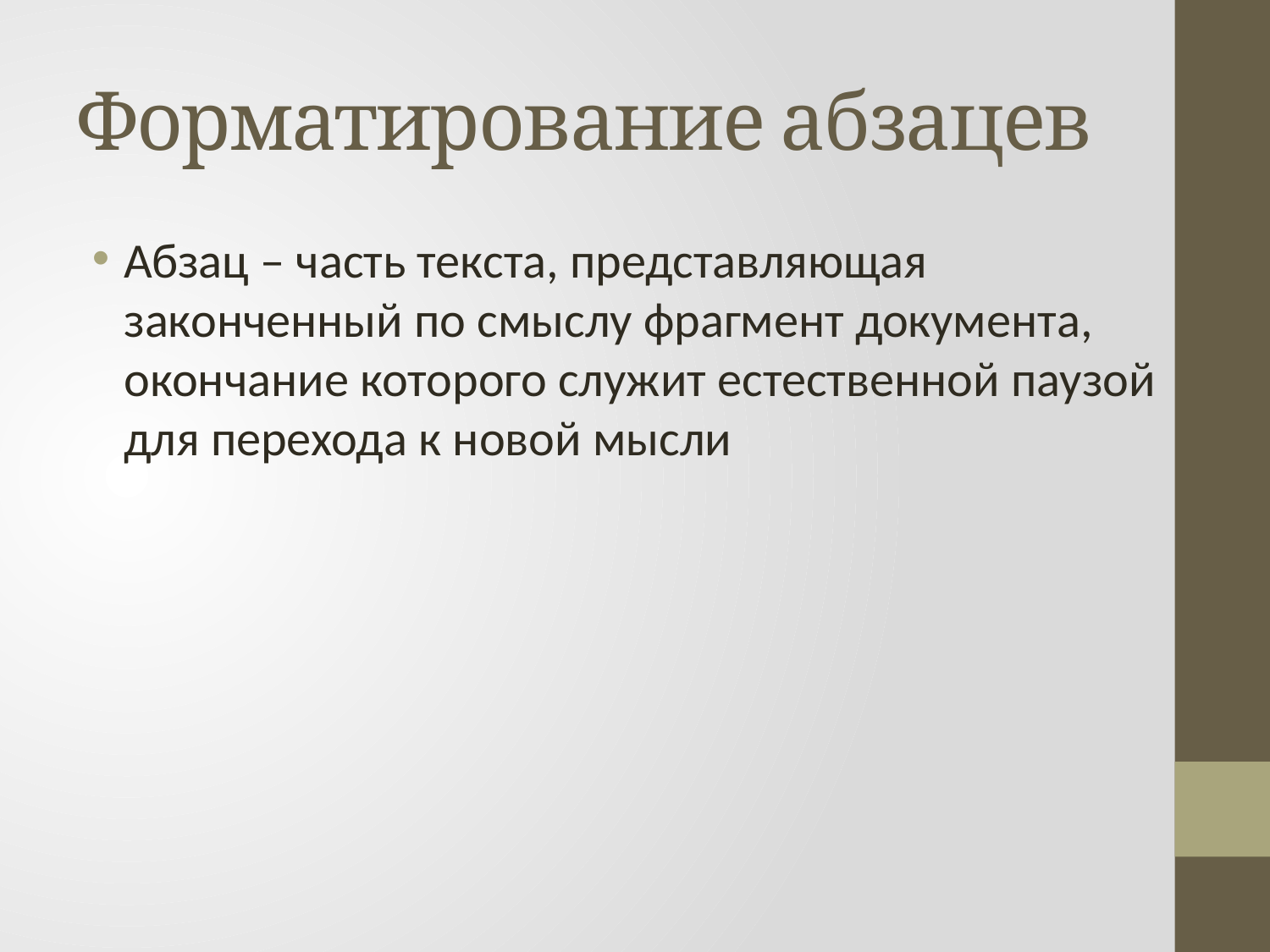

# Форматирование абзацев
Абзац – часть текста, представляющая законченный по смыслу фрагмент документа, окончание которого служит естественной паузой для перехода к новой мысли